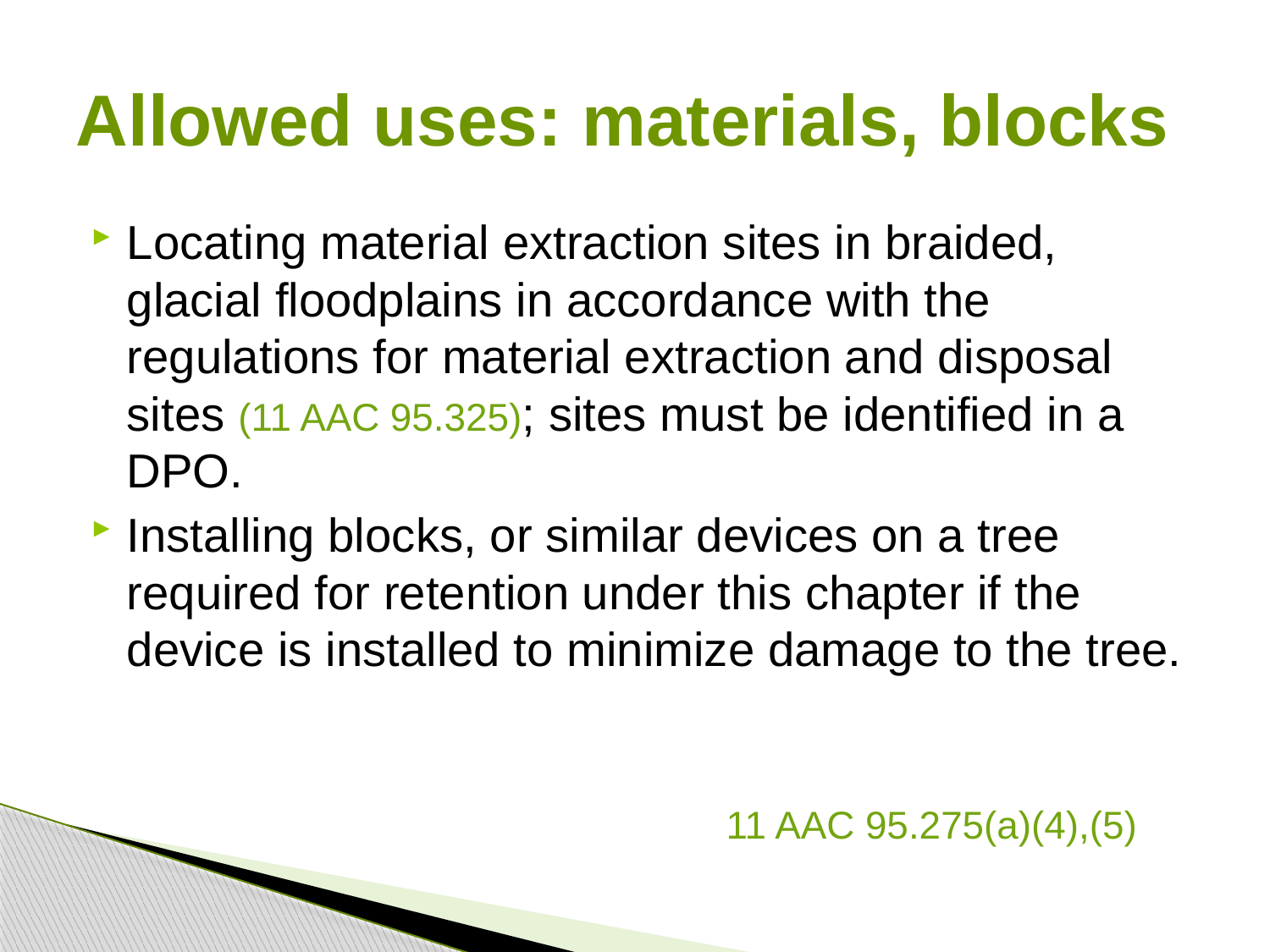

# Allowed uses: materials, blocks
Locating material extraction sites in braided, glacial floodplains in accordance with the regulations for material extraction and disposal sites (11 AAC 95.325); sites must be identified in a DPO.
Installing blocks, or similar devices on a tree required for retention under this chapter if the device is installed to minimize damage to the tree.

					11 AAC 95.275(a)(4),(5)